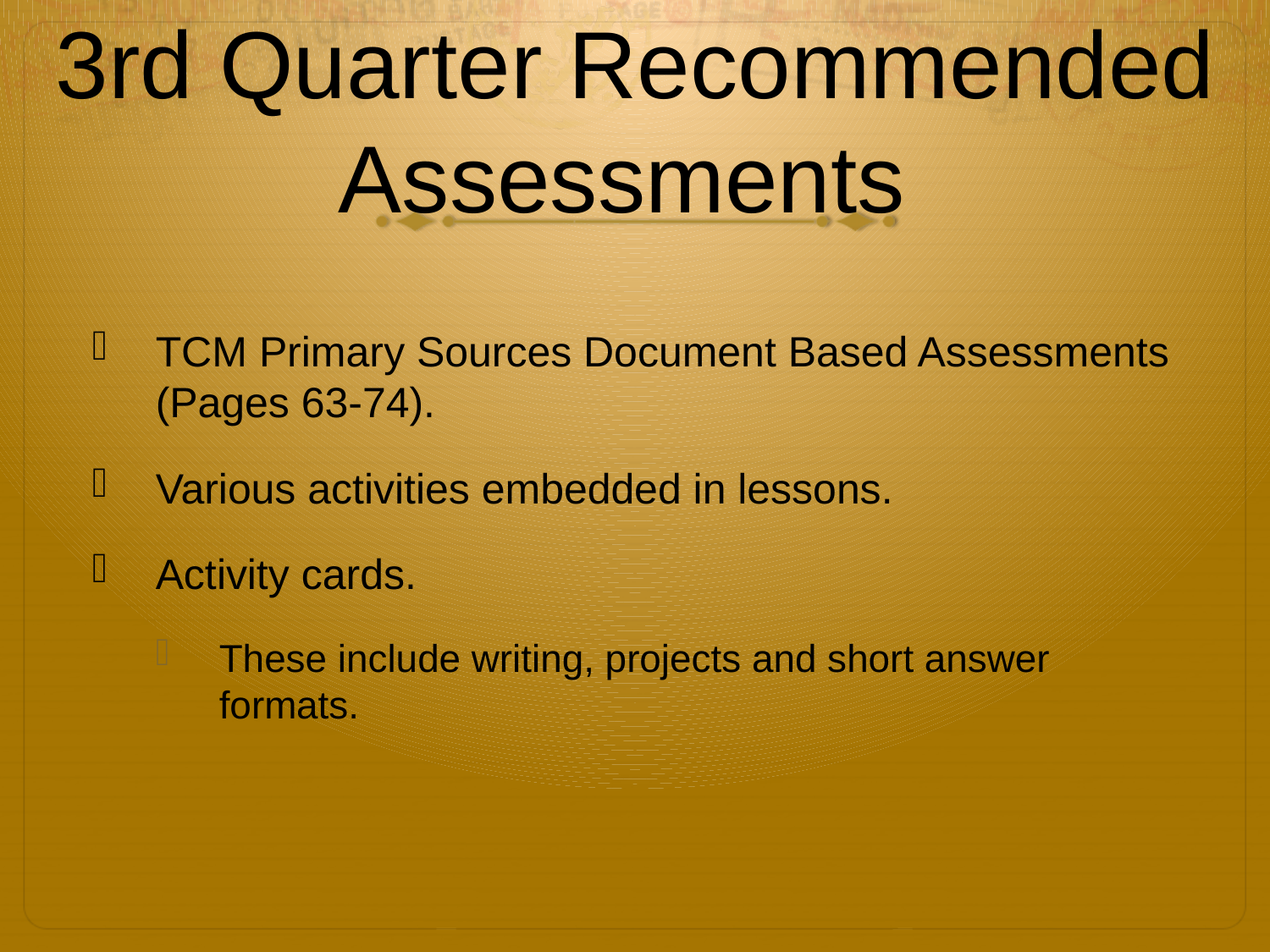

# 3rd Quarter Recommended Assessments
TCM Primary Sources Document Based Assessments (Pages 63-74).
Various activities embedded in lessons.
Activity cards.
These include writing, projects and short answer formats.